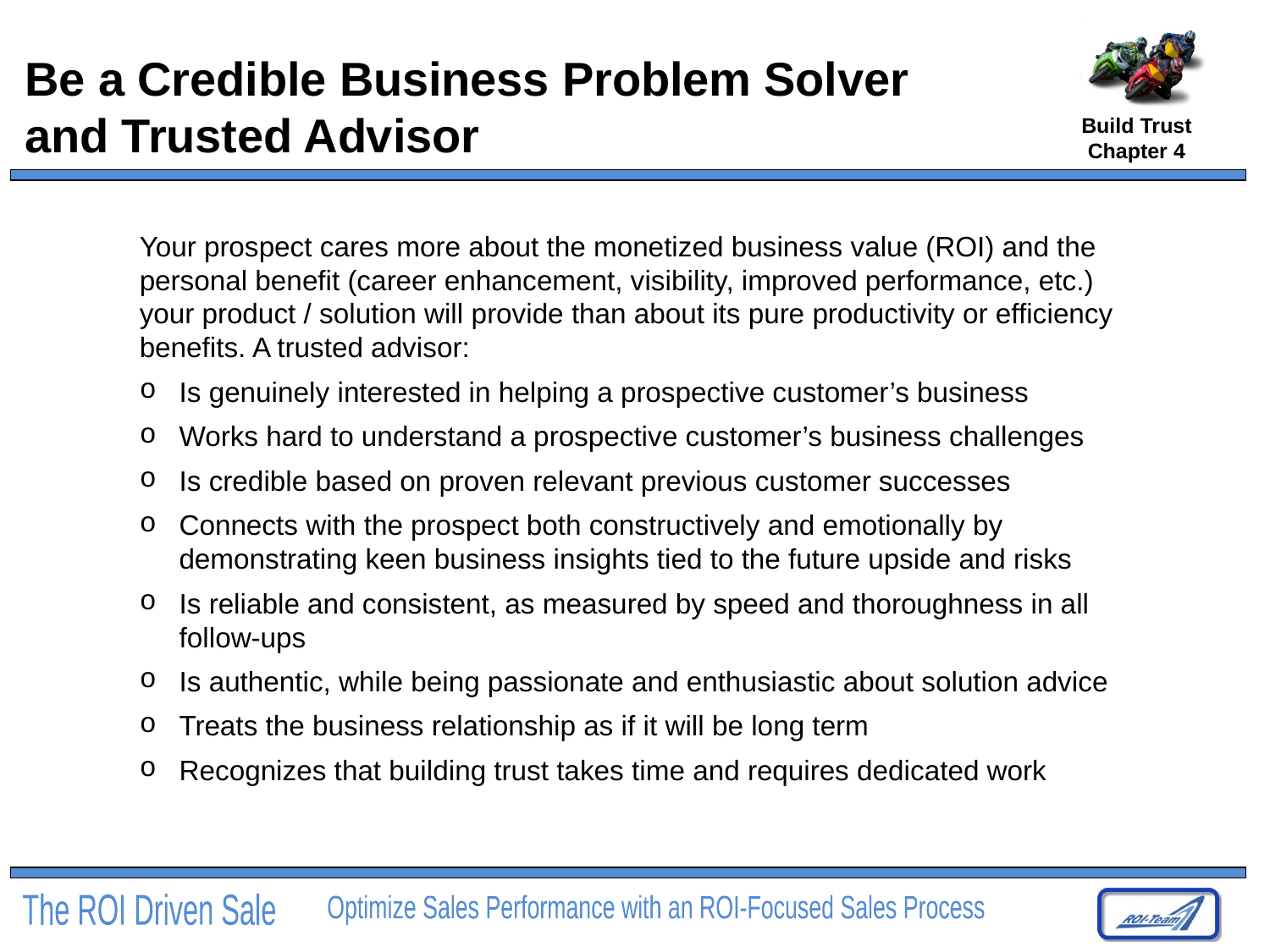

# Be a Credible Business Problem Solver and Trusted Advisor

Build Trust
Chapter 4
Your prospect cares more about the monetized business value (ROI) and the personal benefit (career enhancement, visibility, improved performance, etc.) your product / solution will provide than about its pure productivity or efficiency benefits. A trusted advisor:
Is genuinely interested in helping a prospective customer’s business
Works hard to understand a prospective customer’s business challenges
Is credible based on proven relevant previous customer successes
Connects with the prospect both constructively and emotionally by demonstrating keen business insights tied to the future upside and risks
Is reliable and consistent, as measured by speed and thoroughness in all follow-ups
Is authentic, while being passionate and enthusiastic about solution advice
Treats the business relationship as if it will be long term
Recognizes that building trust takes time and requires dedicated work